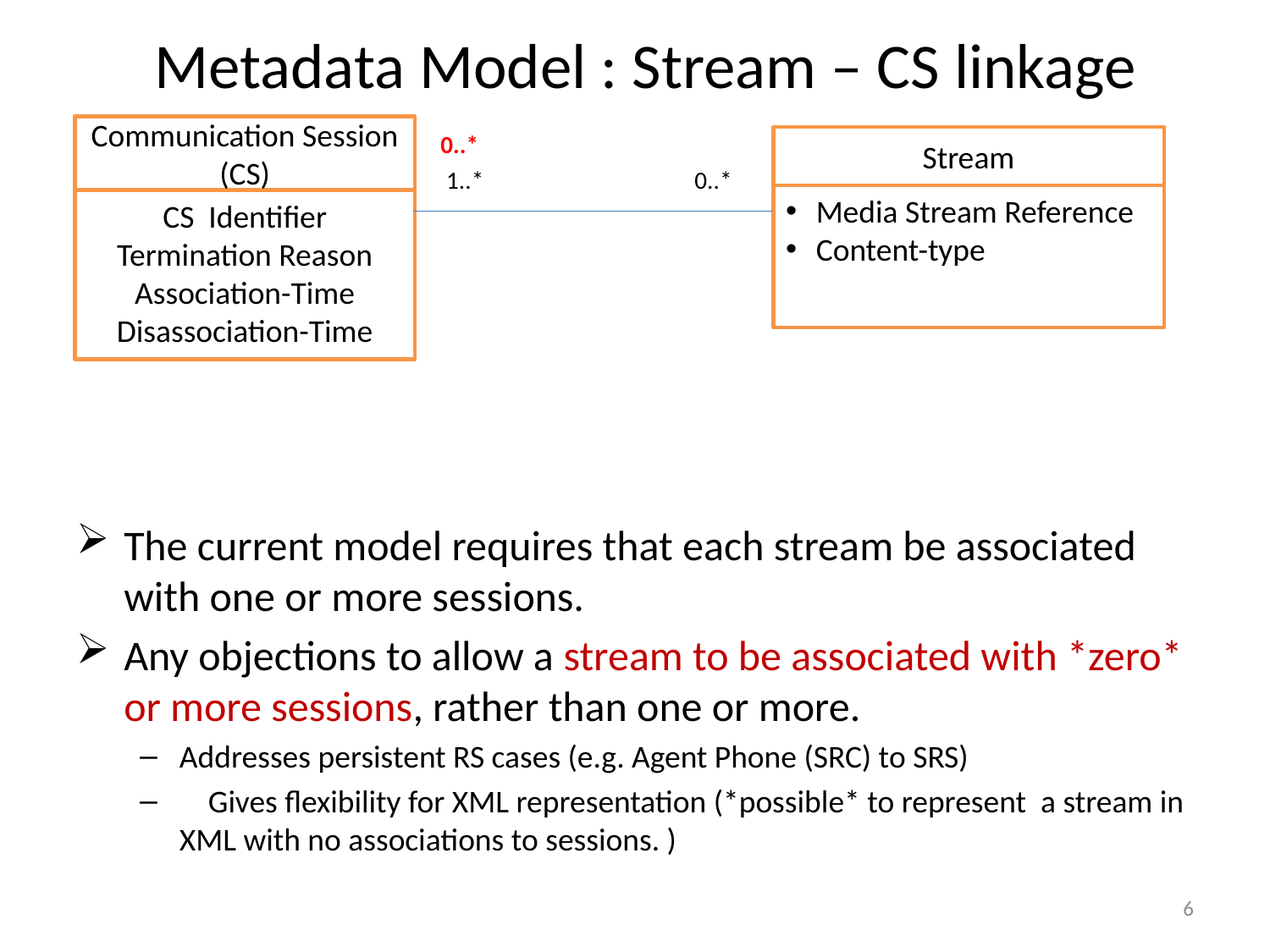

# Metadata Model : Stream – CS linkage

The current model requires that each stream be associated with one or more sessions.
Any objections to allow a stream to be associated with *zero* or more sessions, rather than one or more.
Addresses persistent RS cases (e.g. Agent Phone (SRC) to SRS)
    Gives flexibility for XML representation (*possible* to represent  a stream in XML with no associations to sessions. )

Communication Session (CS)
CS  Identifier
Termination Reason
Association-Time
Disassociation-Time

0..*
Stream
Media Stream Reference
Content-type
1..*
0..*
6